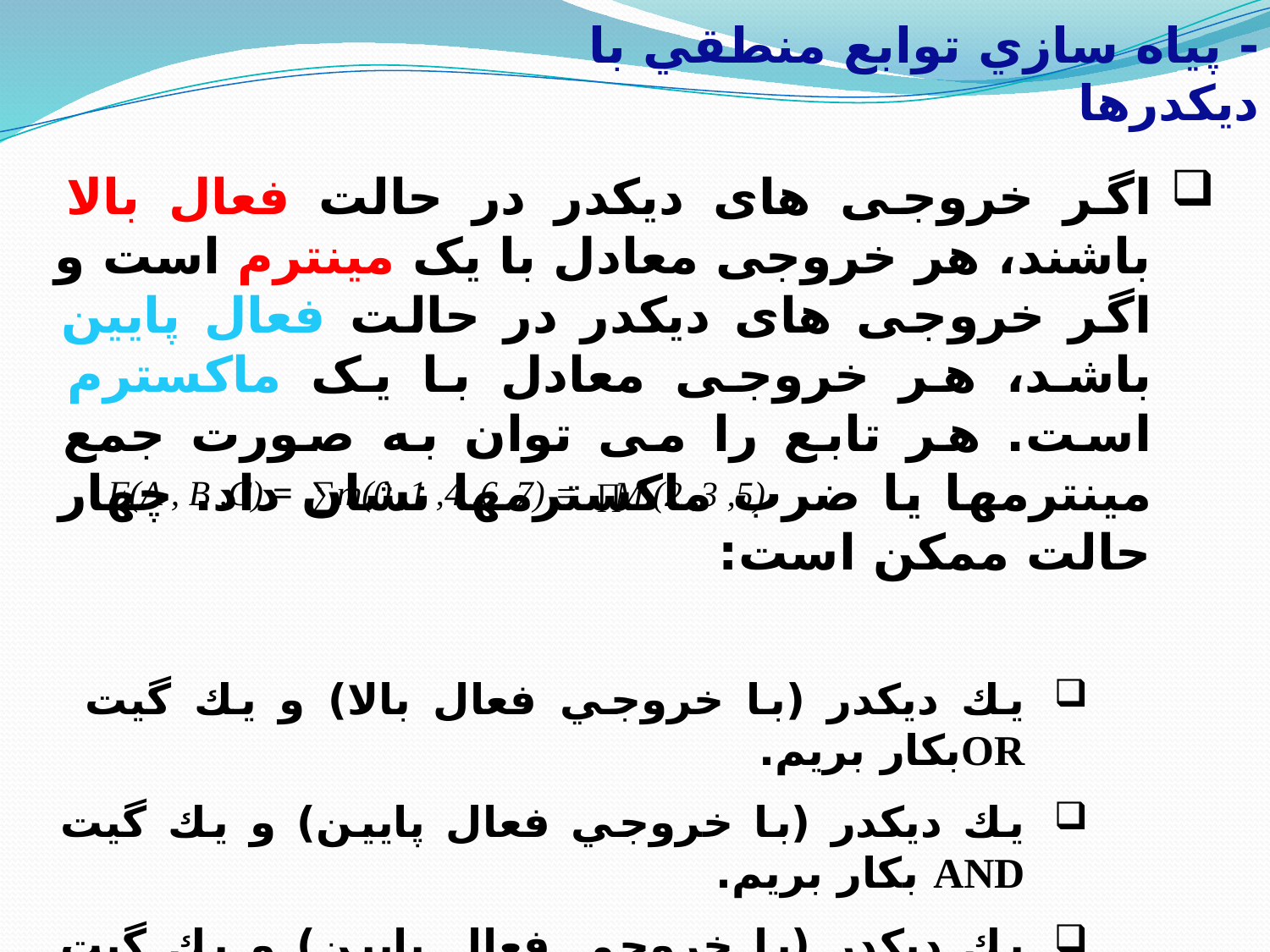

# - پياه سازي توابع منطقي با ديكدرها
اگر خروجی های دیکدر در حالت فعال بالا باشند، هر خروجی معادل با یک مینترم است و اگر خروجی های دیکدر در حالت فعال پایین باشد، هر خروجی معادل با یک ماکسترم است. هر تابع را می توان به صورت جمع مینترمها یا ضرب ماکسترمها نشان داد. چهار حالت ممکن است:

يك ديكدر (با خروجي فعال بالا) و يك گيت  ORبكار بريم.
يك ديكدر (با خروجي فعال پايين) و يك گيت AND بكار بريم.
يك ديكدر (با خروجي فعال پايين) و يك گيت NANDبكار بريم.
يك ديكدر (با خروجي فعال بالا) و يك گيت NOR بكار بريم.

F(A , B ,C) =
m∑
(0 ,1 ,4 ,6 ,7) =  ∏

 M (2 ,3 ,5)